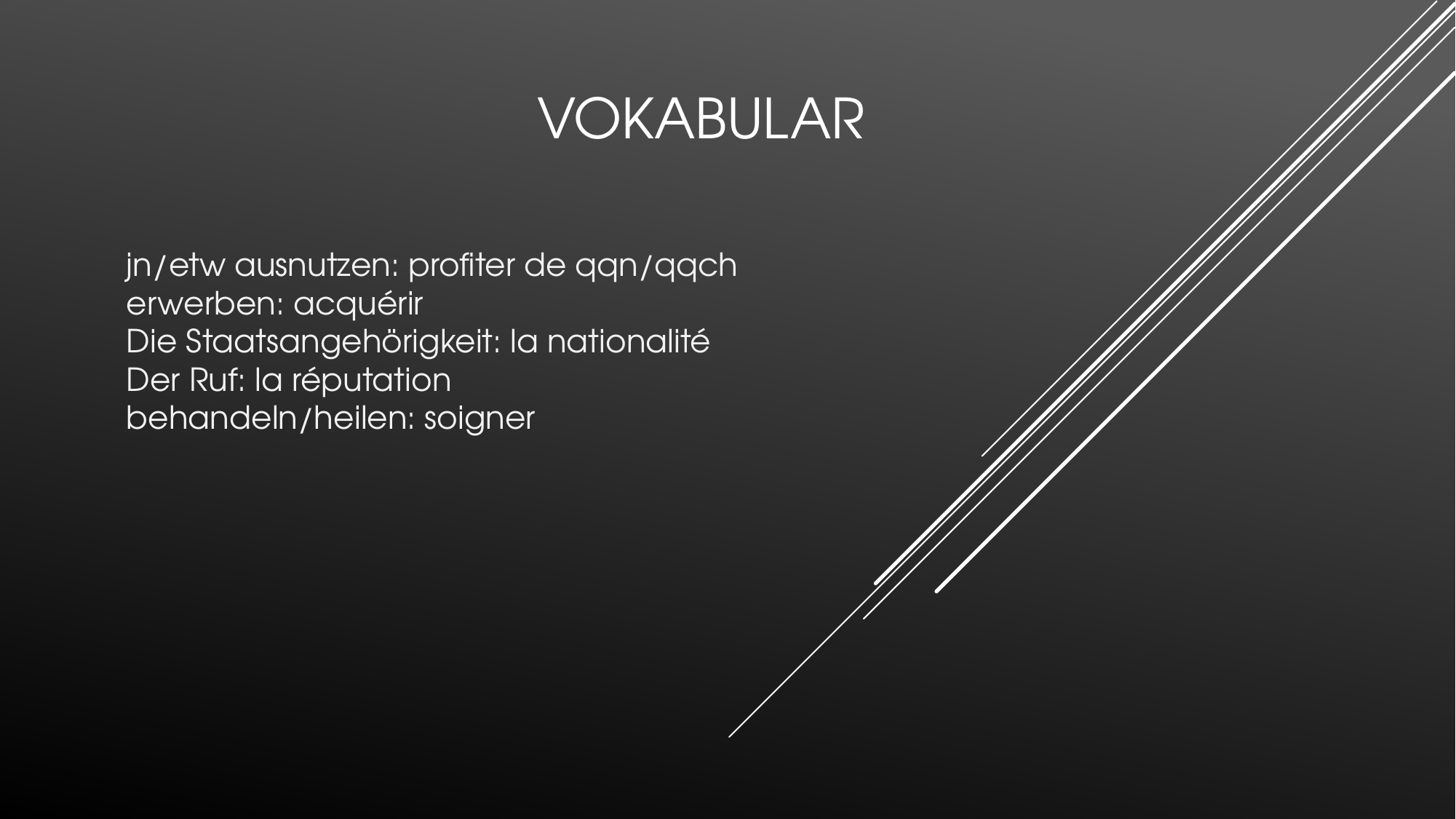

# Vokabular
jn/etw ausnutzen: profiter de qqn/qqch
erwerben: acquérir
Die Staatsangehörigkeit: la nationalité
Der Ruf: la réputation
behandeln/heilen: soigner